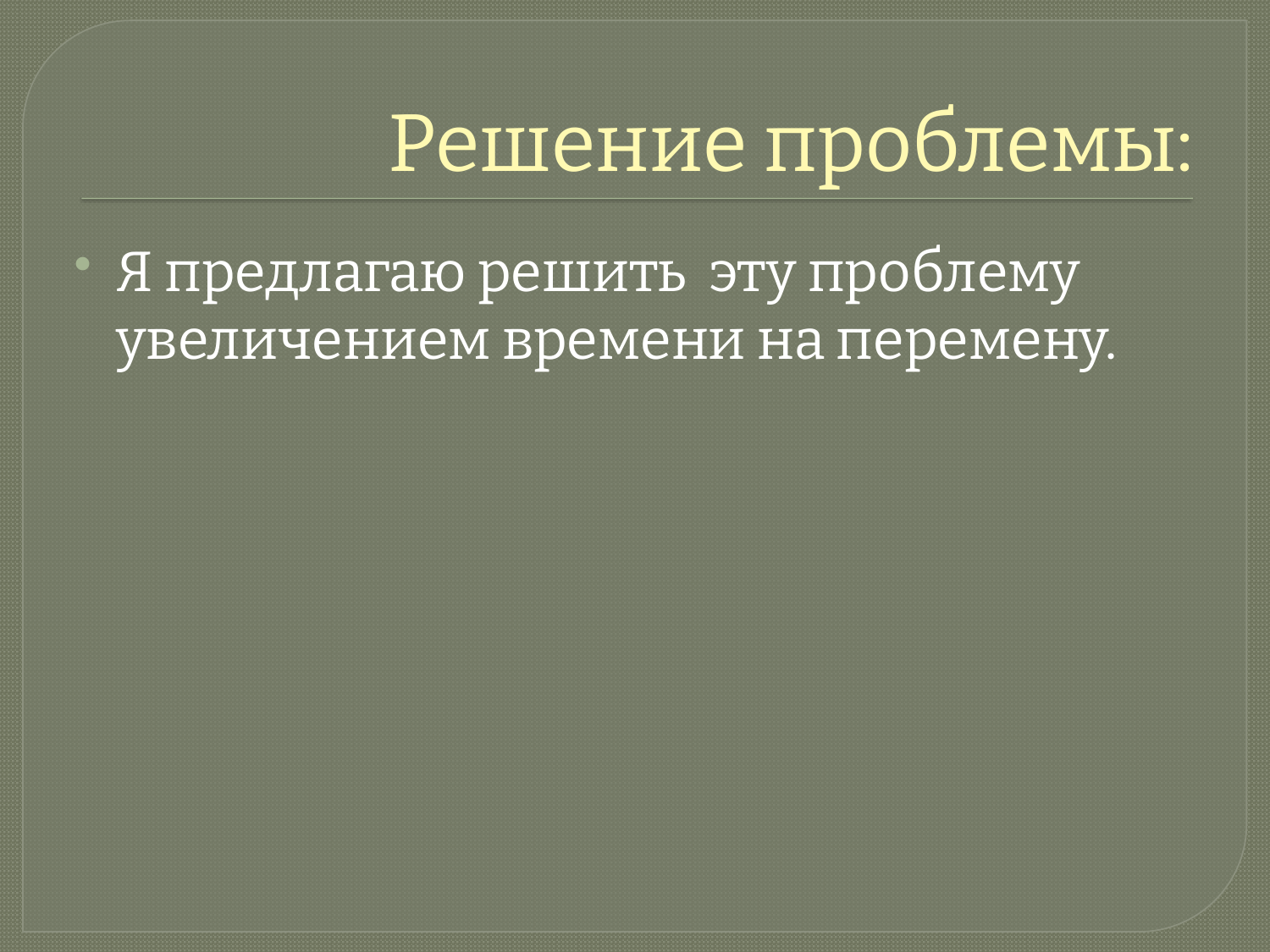

# Решение проблемы:
Я предлагаю решить  эту проблему увеличением времени на перемену.